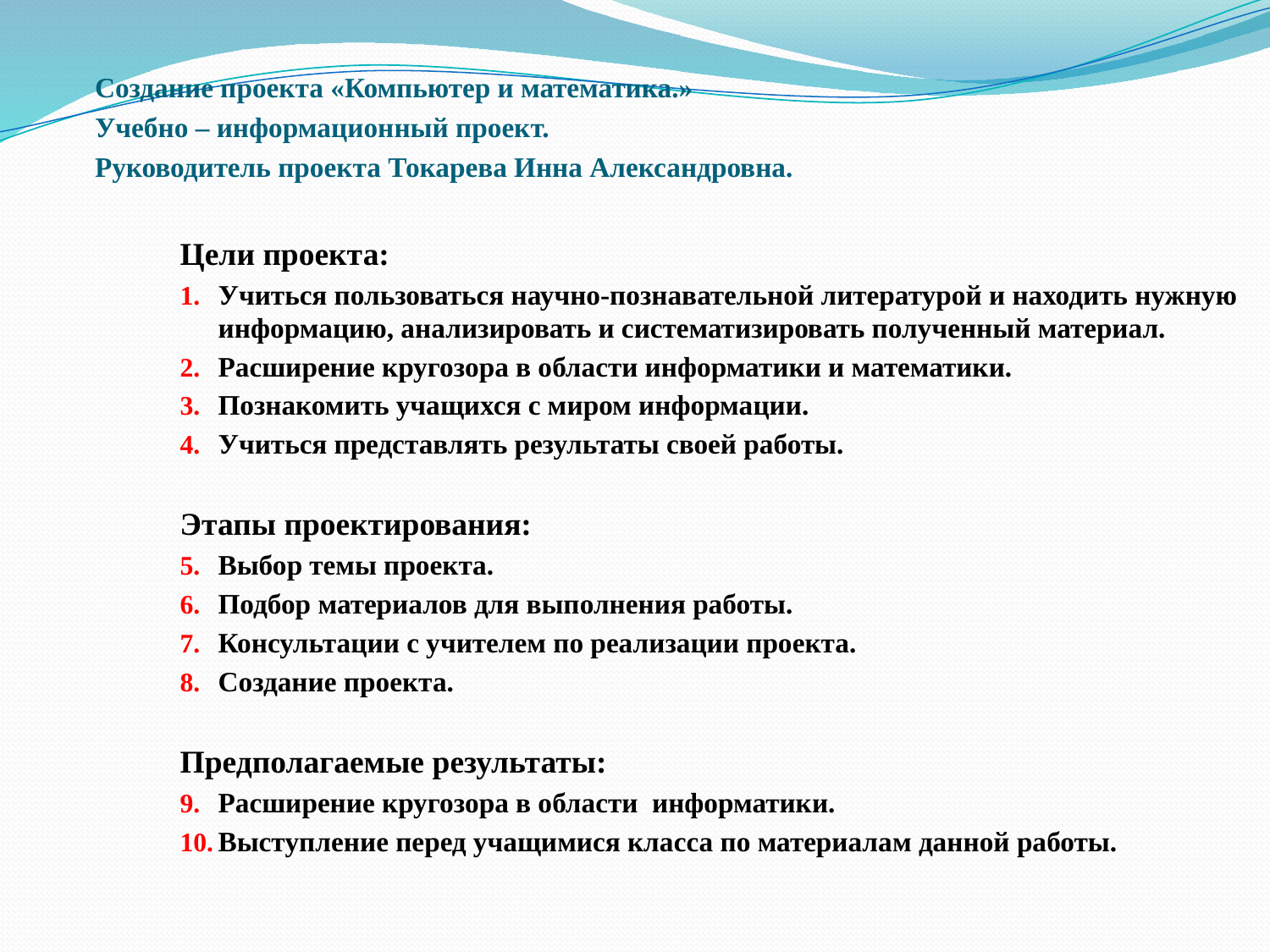

# Создание проекта «Компьютер и математика.» Учебно – информационный проект. Руководитель проекта Токарева Инна Александровна.
Цели проекта:
Учиться пользоваться научно-познавательной литературой и находить нужную информацию, анализировать и систематизировать полученный материал.
Расширение кругозора в области информатики и математики.
Познакомить учащихся с миром информации.
Учиться представлять результаты своей работы.

Этапы проектирования:
Выбор темы проекта.
Подбор материалов для выполнения работы.
Консультации с учителем по реализации проекта.
Создание проекта.

Предполагаемые результаты:
Расширение кругозора в области  информатики.
Выступление перед учащимися класса по материалам данной работы.